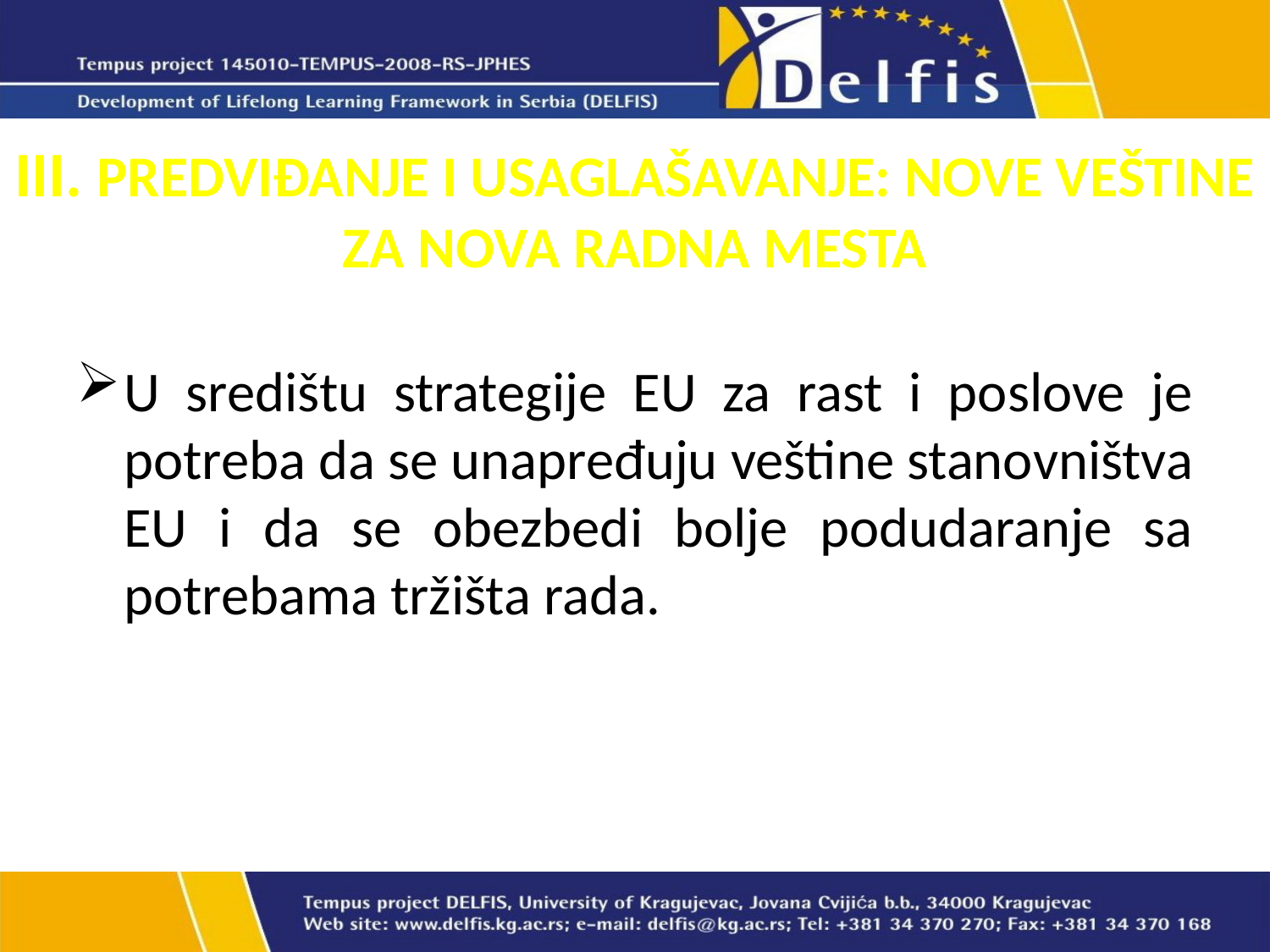

# III. PREDVIĐANJE I USAGLAŠAVANJE: NOVE VEŠTINE ZA NOVA RADNA MESTA
U središtu strategije EU za rast i poslove je potreba da se unapređuju veštine stanovništva EU i da se obezbedi bolje podudaranje sa potrebama tržišta rada.